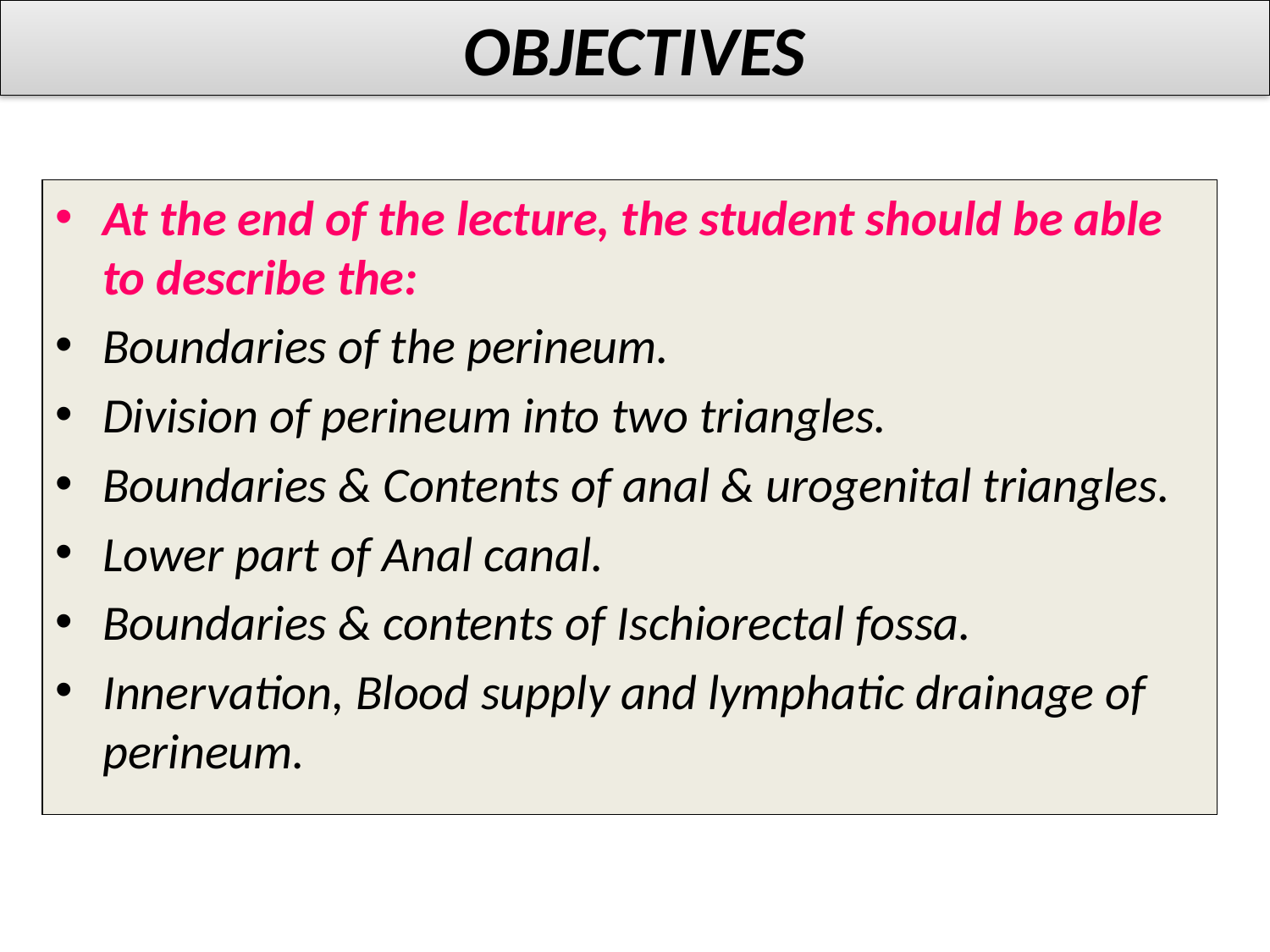

# OBJECTIVES
At the end of the lecture, the student should be able to describe the:
Boundaries of the perineum.
Division of perineum into two triangles.
Boundaries & Contents of anal & urogenital triangles.
Lower part of Anal canal.
Boundaries & contents of Ischiorectal fossa.
Innervation, Blood supply and lymphatic drainage of perineum.